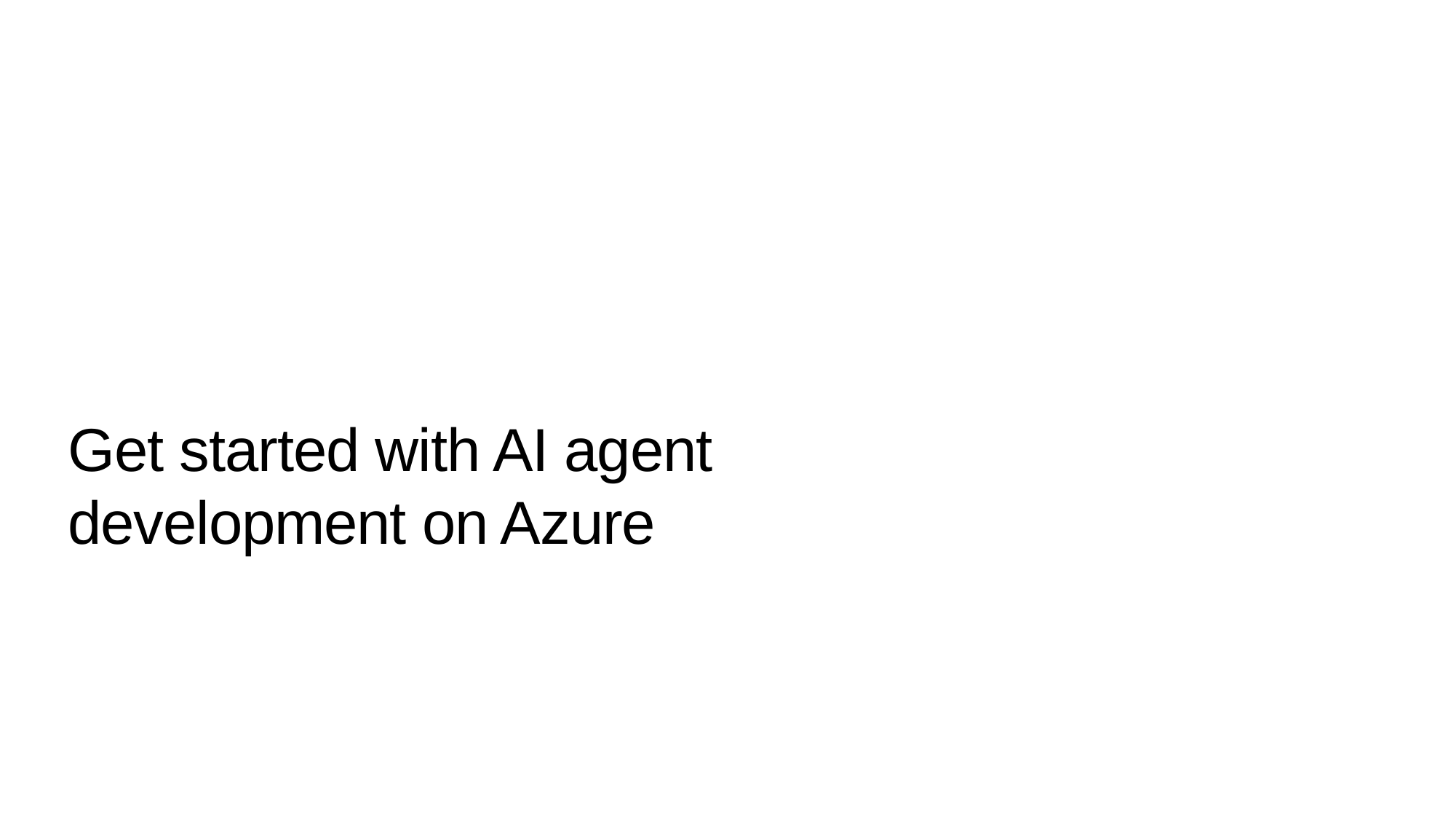

# Get started with AI agent development on Azure